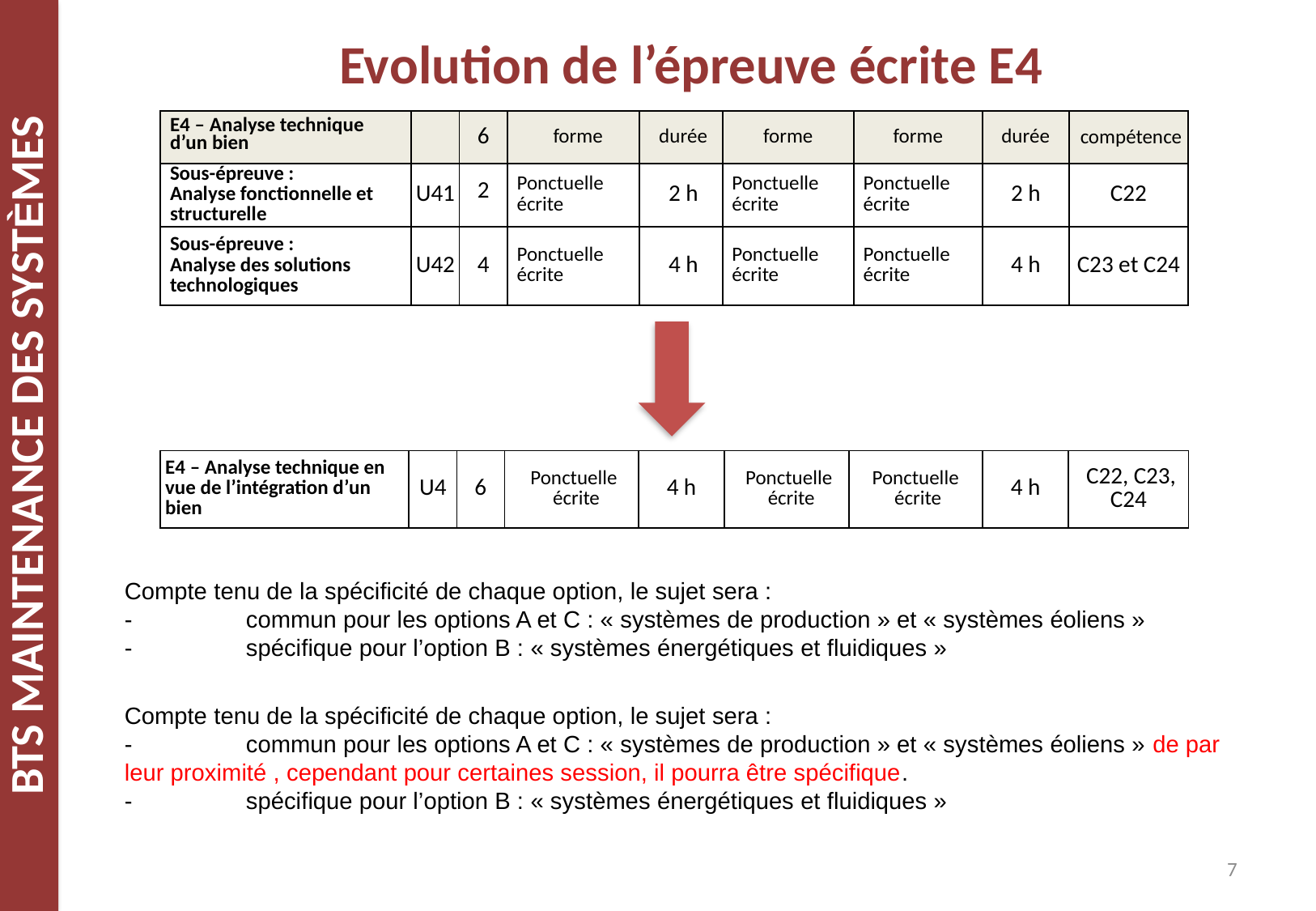

Evolution de l’épreuve écrite E4
| E4 – Analyse technique d’un bien |  | 6 | forme | durée | forme | forme | durée | compétence |
| --- | --- | --- | --- | --- | --- | --- | --- | --- |
| Sous-épreuve : Analyse fonctionnelle et structurelle | U41 | 2 | Ponctuelle écrite | 2 h | Ponctuelle écrite | Ponctuelle écrite | 2 h | C22 |
| Sous-épreuve : Analyse des solutions technologiques | U42 | 4 | Ponctuelle écrite | 4 h | Ponctuelle écrite | Ponctuelle écrite | 4 h | C23 et C24 |

| E4 – Analyse technique en vue de l’intégration d’un bien | U4 | 6 | Ponctuelle écrite | 4 h | Ponctuelle écrite | Ponctuelle écrite | 4 h | C22, C23, C24 |
| --- | --- | --- | --- | --- | --- | --- | --- | --- |
Compte tenu de la spécificité de chaque option, le sujet sera :
-	commun pour les options A et C : « systèmes de production » et « systèmes éoliens »
-	spécifique pour l’option B : « systèmes énergétiques et fluidiques »
Compte tenu de la spécificité de chaque option, le sujet sera :
-	commun pour les options A et C : « systèmes de production » et « systèmes éoliens » de par leur proximité , cependant pour certaines session, il pourra être spécifique.
-	spécifique pour l’option B : « systèmes énergétiques et fluidiques »
7